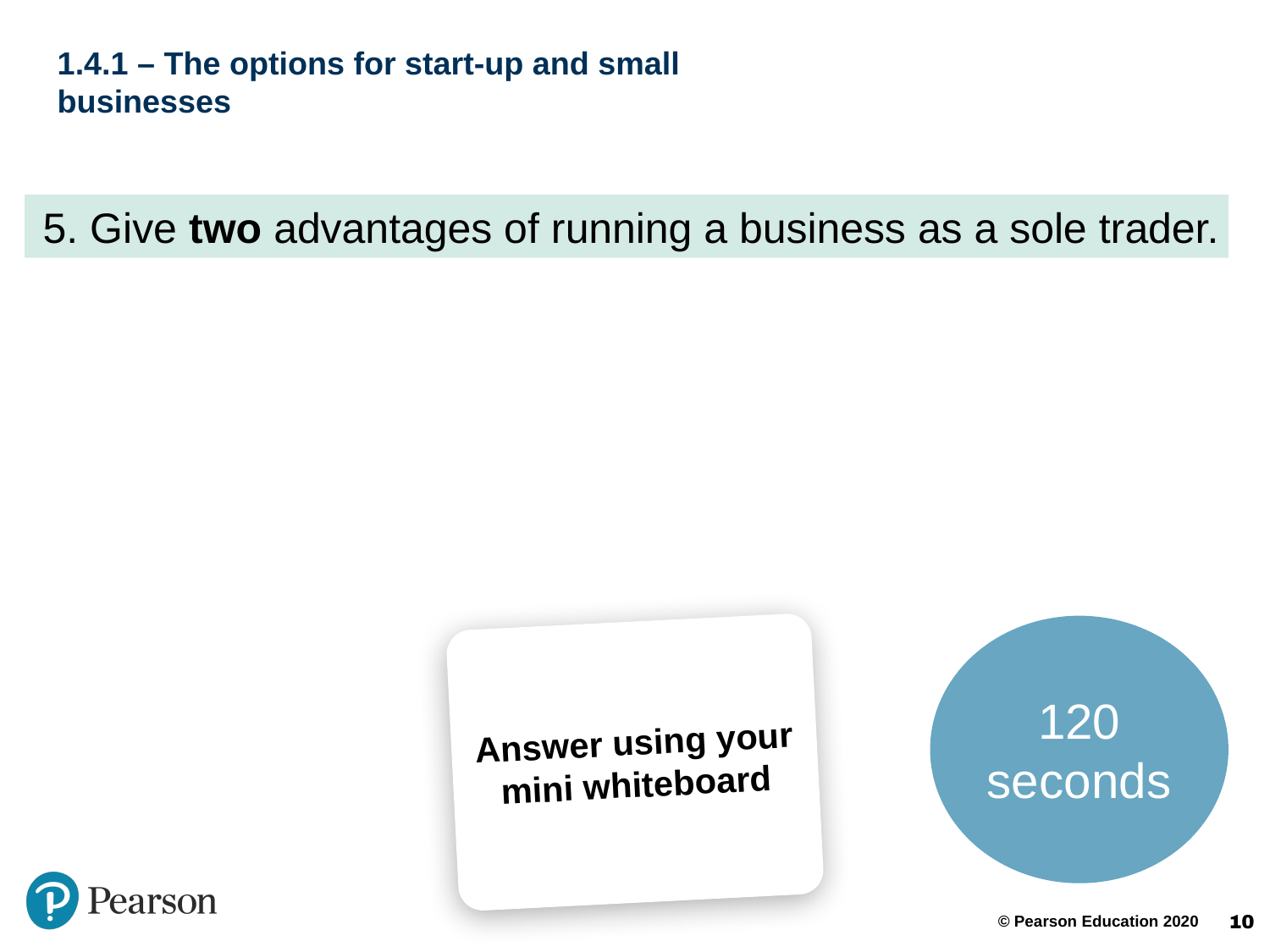

# 1.4.1 – The options for start-up and small businesses
 5. Give two advantages of running a business as a sole trader.

120 seconds

Answer using your mini whiteboard

10